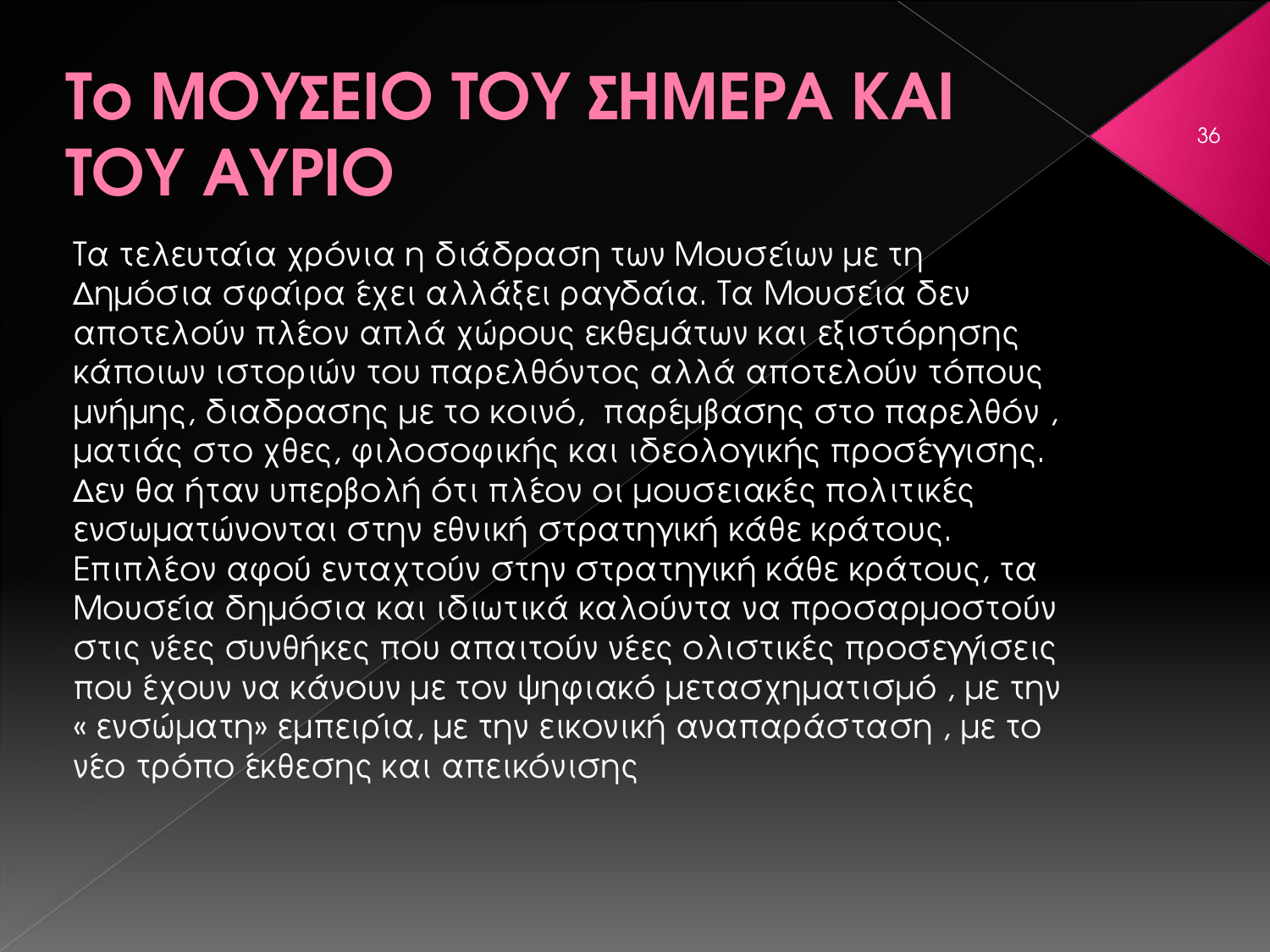

# Το ΜΟΥΣΕΙΟ ΤΟΥ ΣΗΜΕΡΑ ΚΑΙ ΤΟΥ ΑΥΡΙΟ
36
Τα τελευταία χρόνια η διάδραση των Μουσείων με τη Δημόσια σφαίρα έχει αλλάξει ραγδαία. Τα Μουσεία δεν αποτελούν πλέον απλά χώρους εκθεμάτων και εξιστόρησης κάποιων ιστοριών του παρελθόντος αλλά αποτελούν τόπους μνήμης, διαδρασης με το κοινό,  παρέμβασης στο παρελθόν , ματιάς στο χθες, φιλοσοφικής και ιδεολογικής προσέγγισης. Δεν θα ήταν υπερβολή ότι πλέον οι μουσειακές πολιτικές ενσωματώνονται στην εθνική στρατηγική κάθε κράτους. Επιπλέον αφού ενταχτούν στην στρατηγική κάθε κράτους, τα Μουσεία δημόσια και ιδιωτικά καλούντα να προσαρμοστούν στις νέες συνθήκες που απαιτούν νέες ολιστικές προσεγγίσεις  που έχουν να κάνουν με τον ψηφιακό μετασχηματισμό , με την « ενσώματη» εμπειρία, με την εικονική αναπαράσταση , με το νέο τρόπο έκθεσης και απεικόνισης